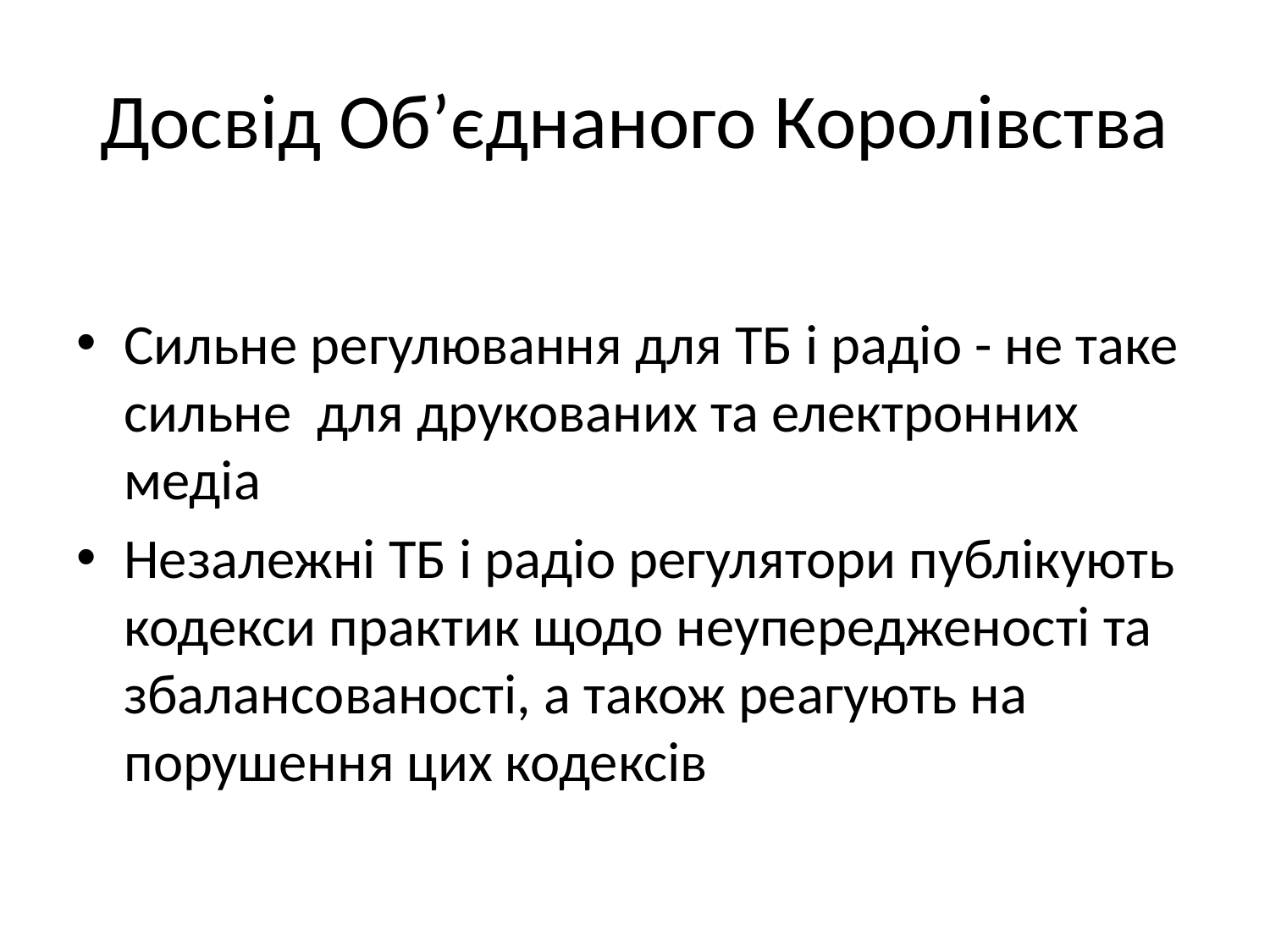

# Досвід Об’єднаного Королівства

Сильне регулювання для ТБ і радіо - не таке сильне  для друкованих та електронних медіа
Незалежні ТБ і радіо регулятори публікують кодекси практик щодо неупередженості та збалансованості, а також реагують на порушення цих кодексів